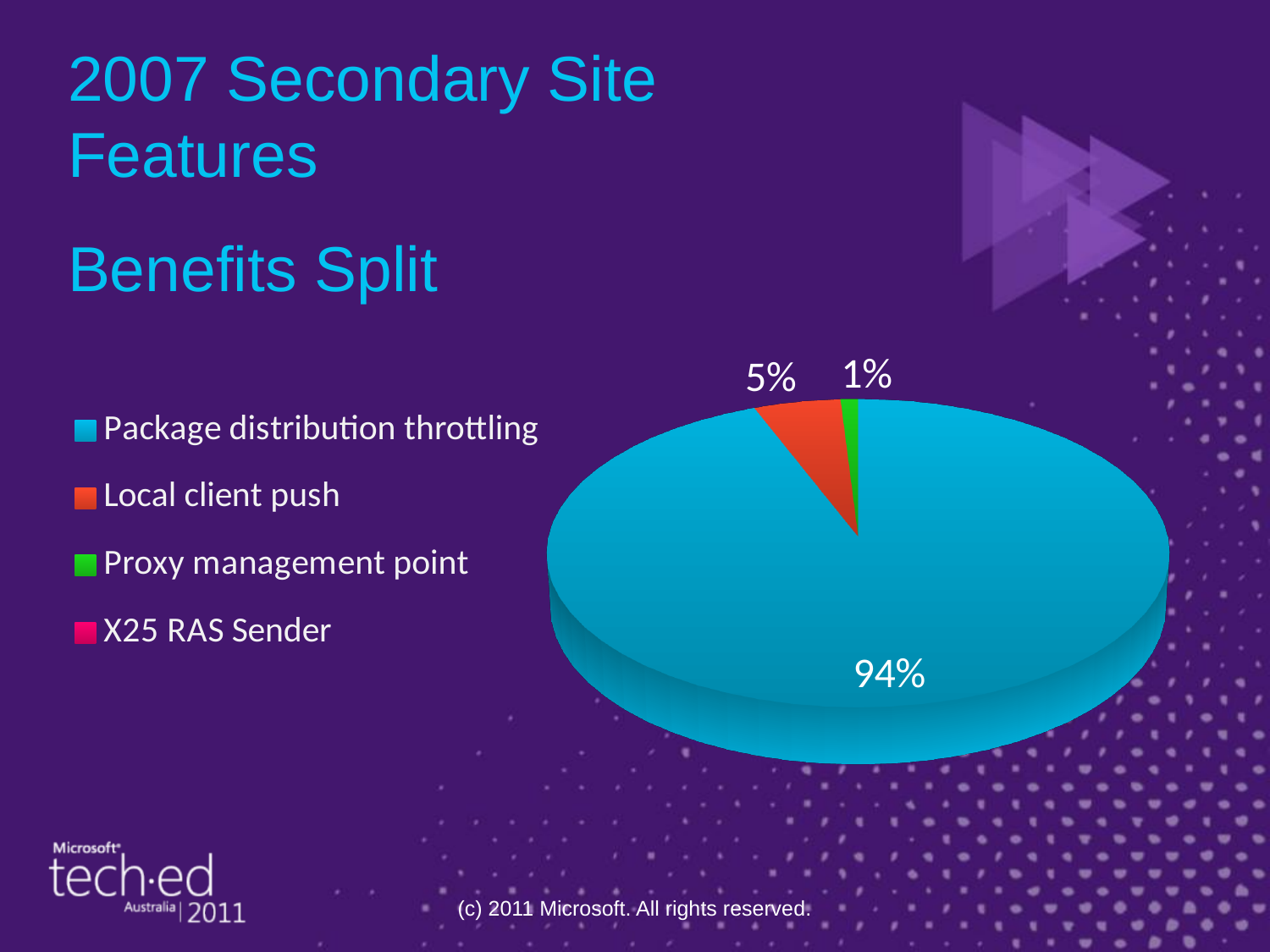

# 2007 Secondary Site Features Benefits Split

[unsupported chart]

(c) 2011 Microsoft. All rights reserved.